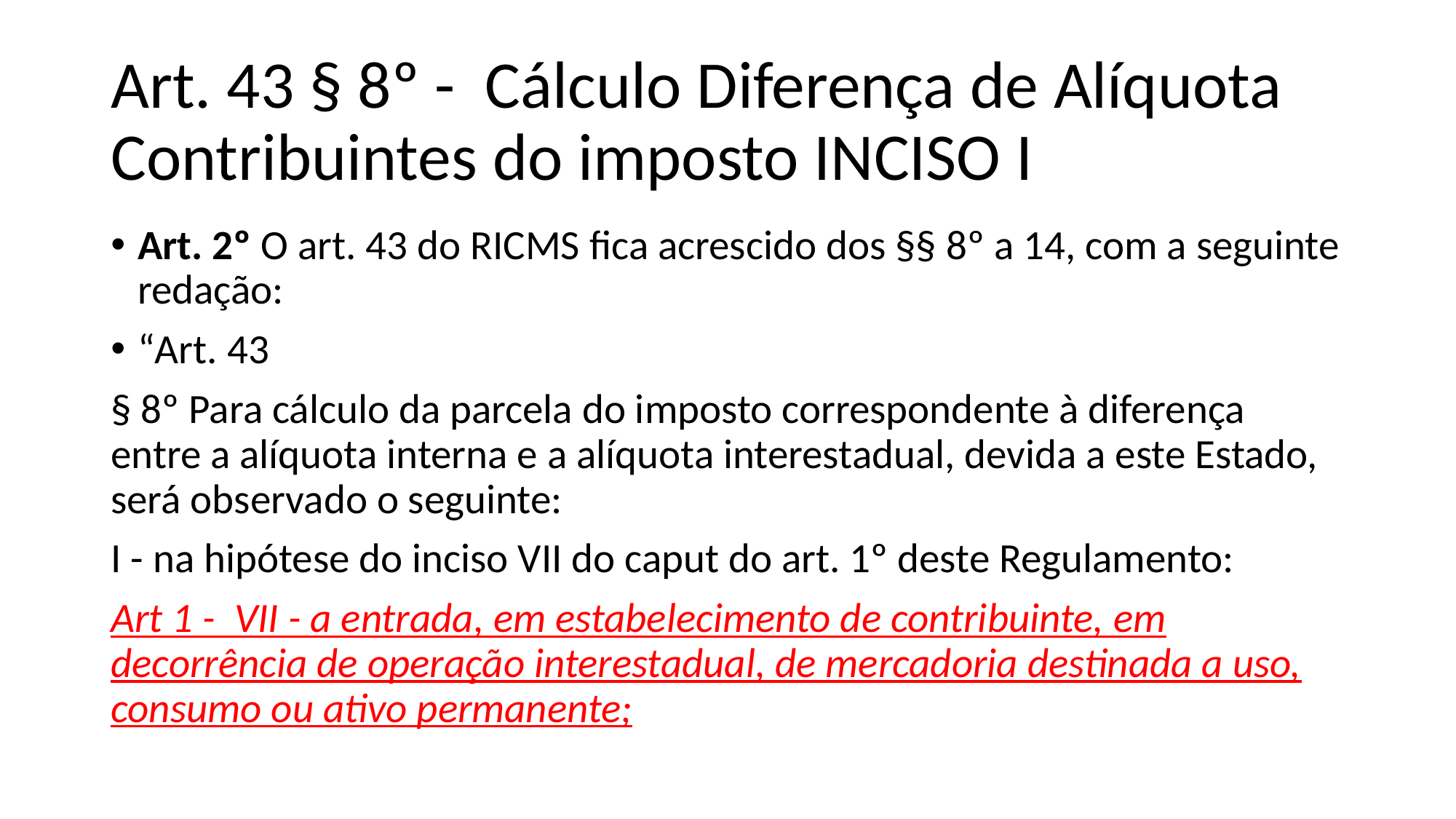

# Art. 43 § 8º -  Cálculo Diferença de Alíquota Contribuintes do imposto INCISO I
Art. 2º O art. 43 do RICMS fica acrescido dos §§ 8º a 14, com a seguinte redação:
“Art. 43
§ 8º Para cálculo da parcela do imposto correspondente à diferença entre a alíquota interna e a alíquota interestadual, devida a este Estado, será observado o seguinte:
I - na hipótese do inciso VII do caput do art. 1º deste Regulamento:
Art 1 -  VII - a entrada, em estabelecimento de contribuinte, em decorrência de operação interestadual, de mercadoria destinada a uso, consumo ou ativo permanente;